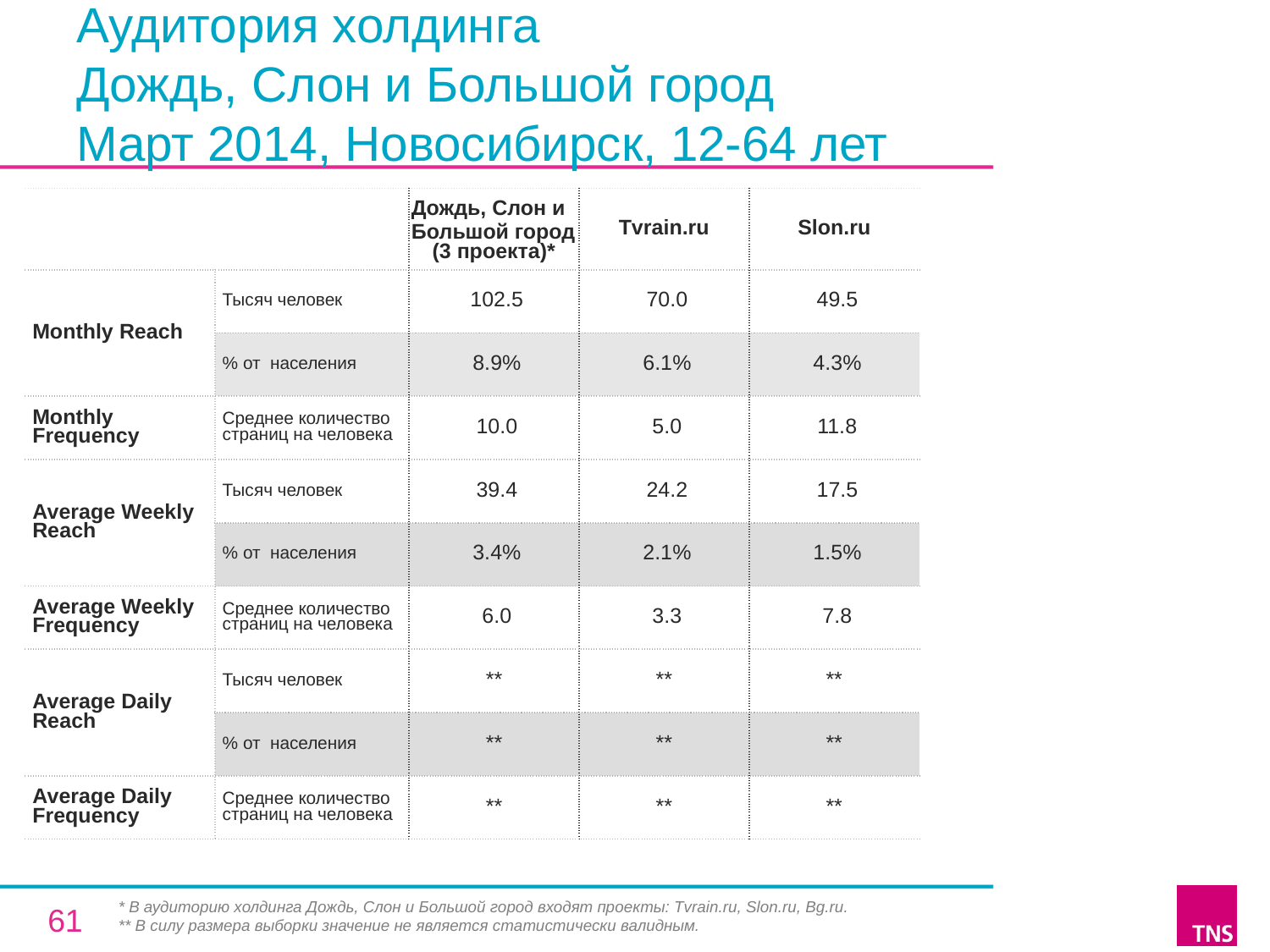

# Аудитория холдинга
Дождь, Слон и Большой город
Март 2014, Новосибирск, 12-64 лет
|  |  | Дождь, Слон и Большой город (3 проекта)\* | Tvrain.ru | Slon.ru |
| --- | --- | --- | --- | --- |
| Monthly Reach | Тысяч человек | 102.5 | 70.0 | 49.5 |
|  | % от населения | 8.9% | 6.1% | 4.3% |
| Monthly Frequency | Среднее количество страниц на человека | 10.0 | 5.0 | 11.8 |
| Average Weekly Reach | Тысяч человек | 39.4 | 24.2 | 17.5 |
|  | % от населения | 3.4% | 2.1% | 1.5% |
| Average Weekly Frequency | Среднее количество страниц на человека | 6.0 | 3.3 | 7.8 |
| Average Daily Reach | Тысяч человек | \*\* | \*\* | \*\* |
|  | % от населения | \*\* | \*\* | \*\* |
| Average Daily Frequency | Среднее количество страниц на человека | \*\* | \*\* | \*\* |
* В аудиторию холдинга Дождь, Слон и Большой город входят проекты: Tvrain.ru, Slon.ru, Bg.ru.
** В силу размера выборки значение не является статистически валидным.
61